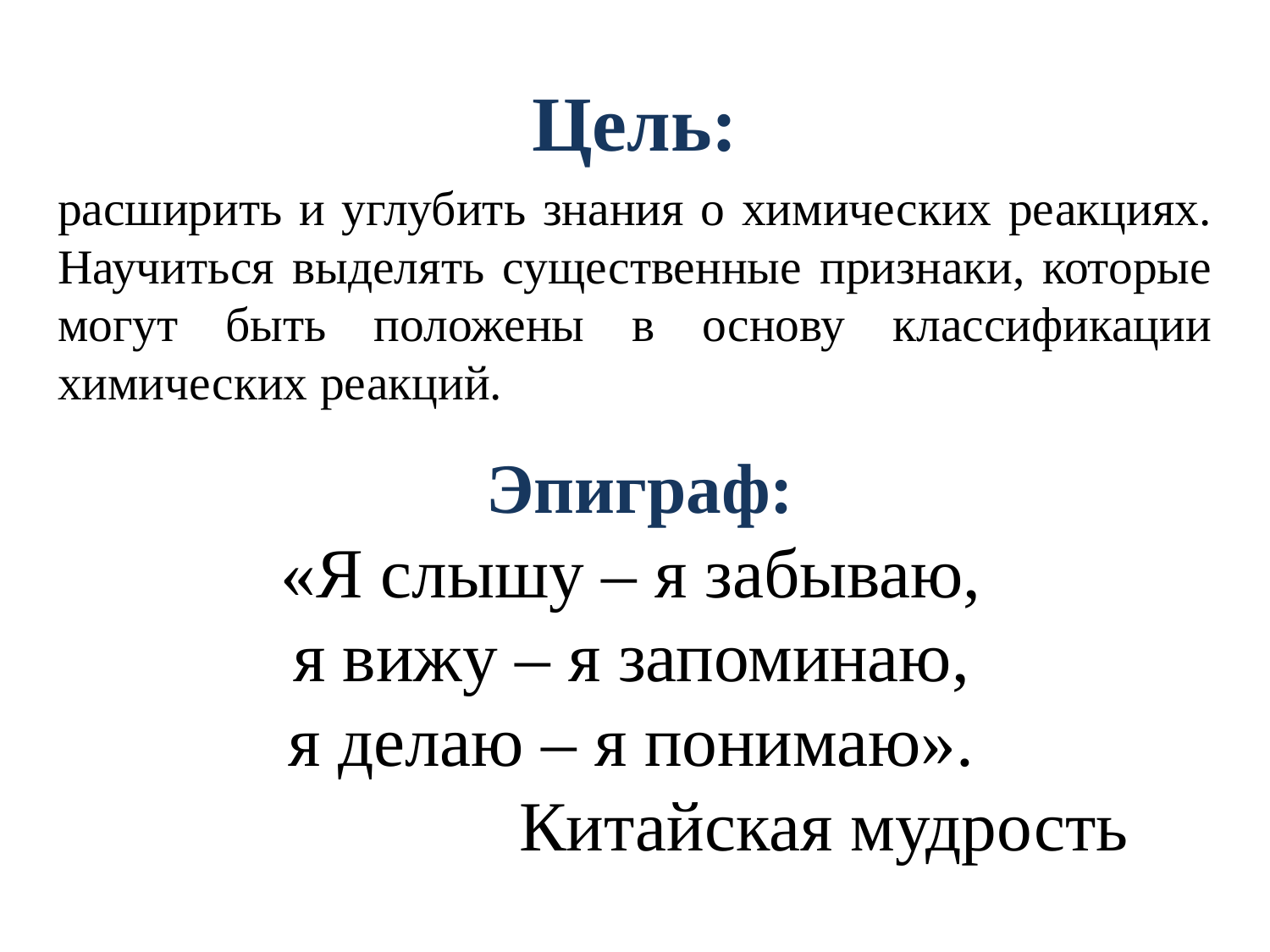

Цель:
расширить и углубить знания о химических реакциях. Научиться выделять существенные признаки, которые могут быть положены в основу классификации химических реакций.
# Эпиграф: «Я слышу – я забываю, я вижу – я запоминаю, я делаю – я понимаю». Китайская мудрость